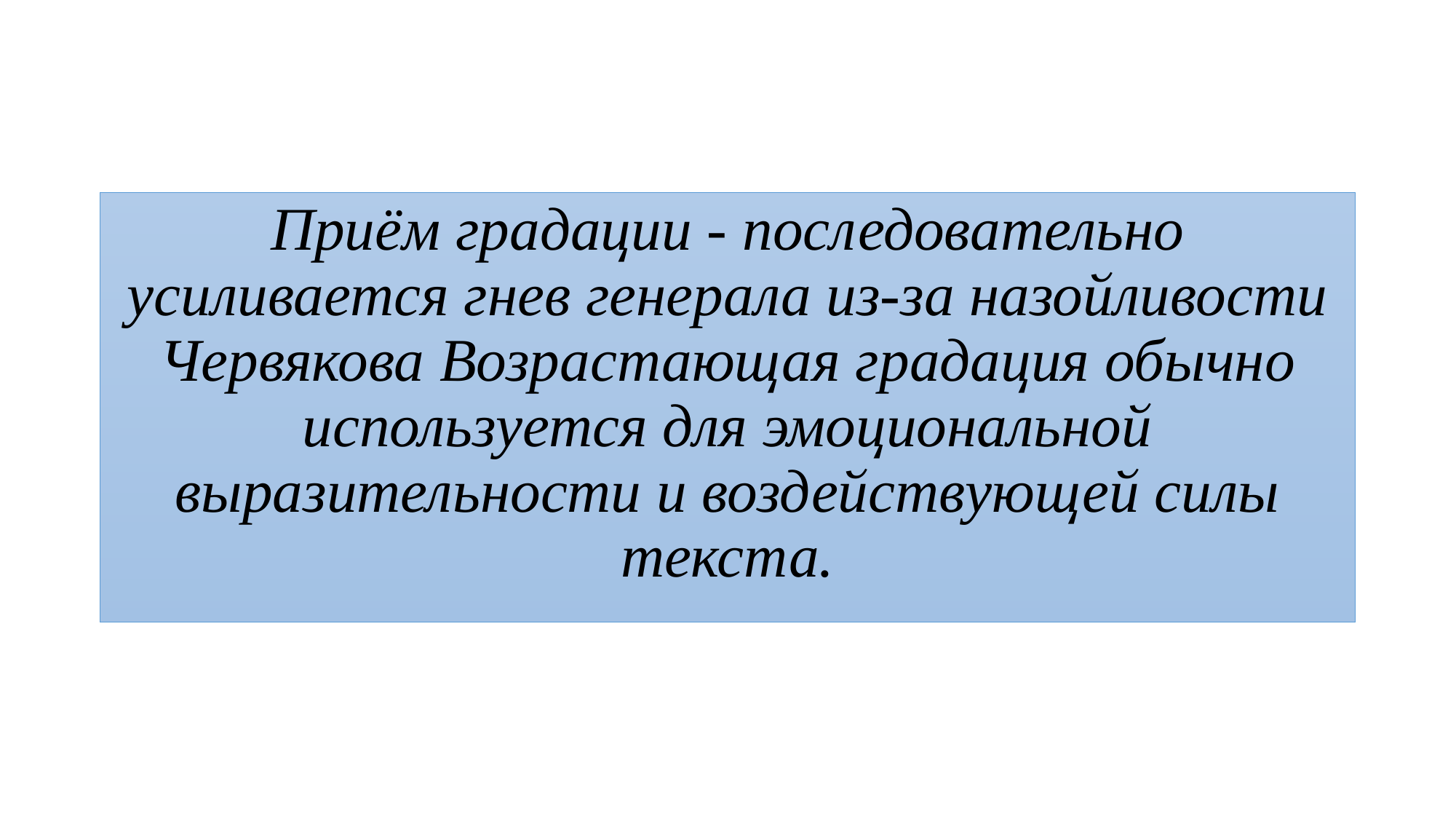

Приём градации - последовательно усиливается гнев генерала из-за назойливости Червякова Возрастающая градация обычно используется для эмоциональной выразительности и воздействующей силы текста.